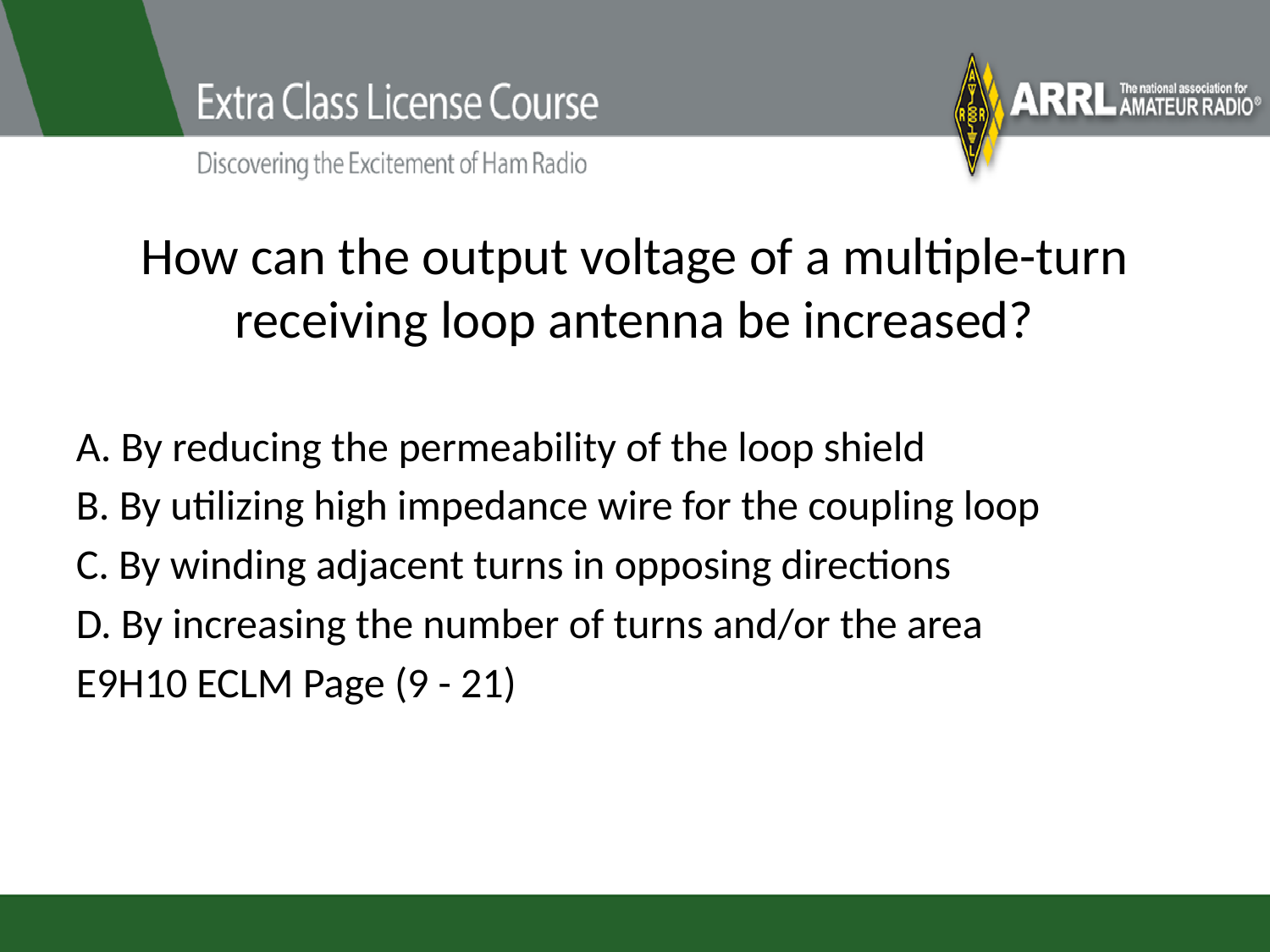

# How can the output voltage of a multiple-turn receiving loop antenna be increased?
A. By reducing the permeability of the loop shield
B. By utilizing high impedance wire for the coupling loop
C. By winding adjacent turns in opposing directions
D. By increasing the number of turns and/or the area
E9H10 ECLM Page (9 - 21)